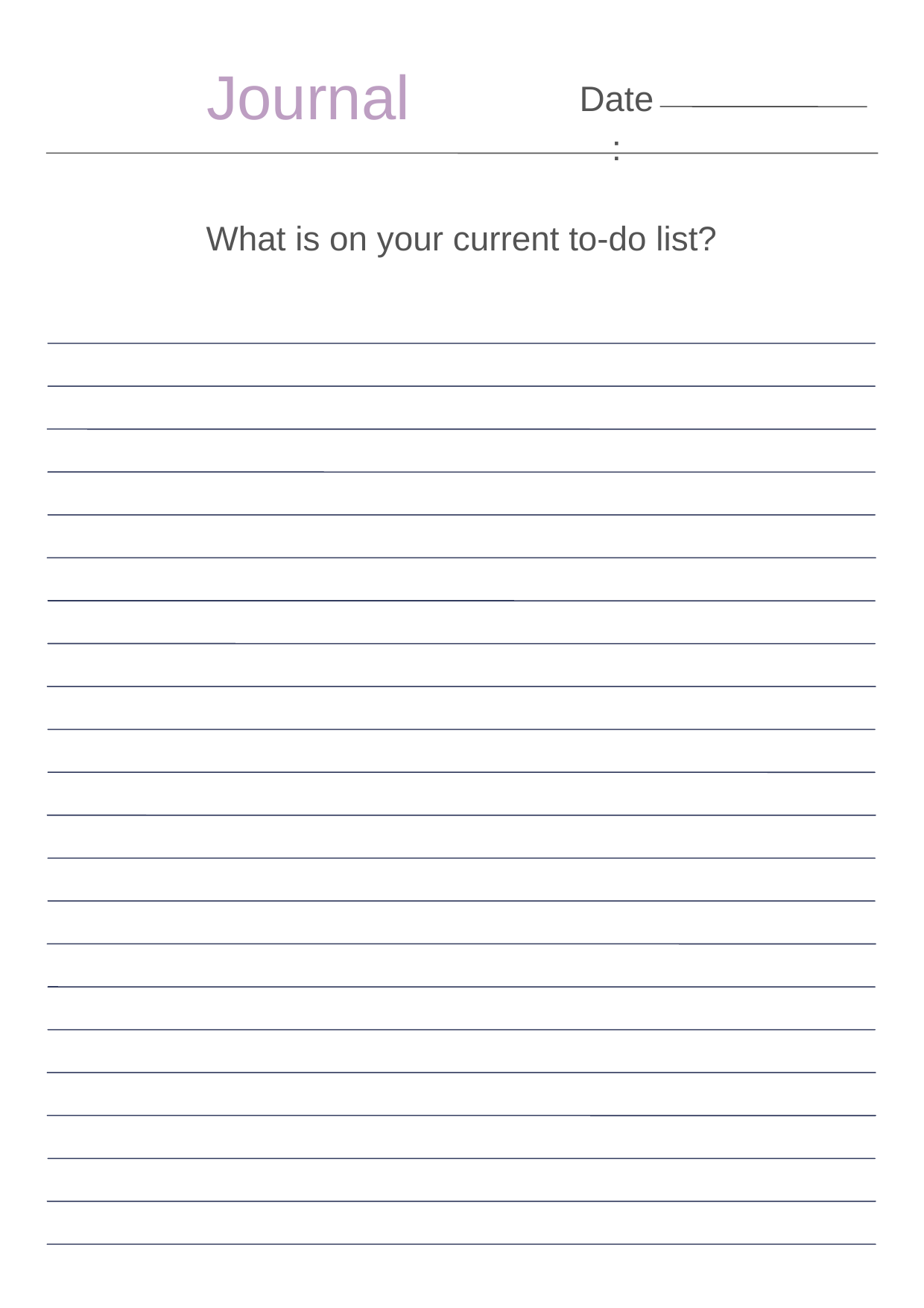

Journal
Date:

What is on your current to-do list?